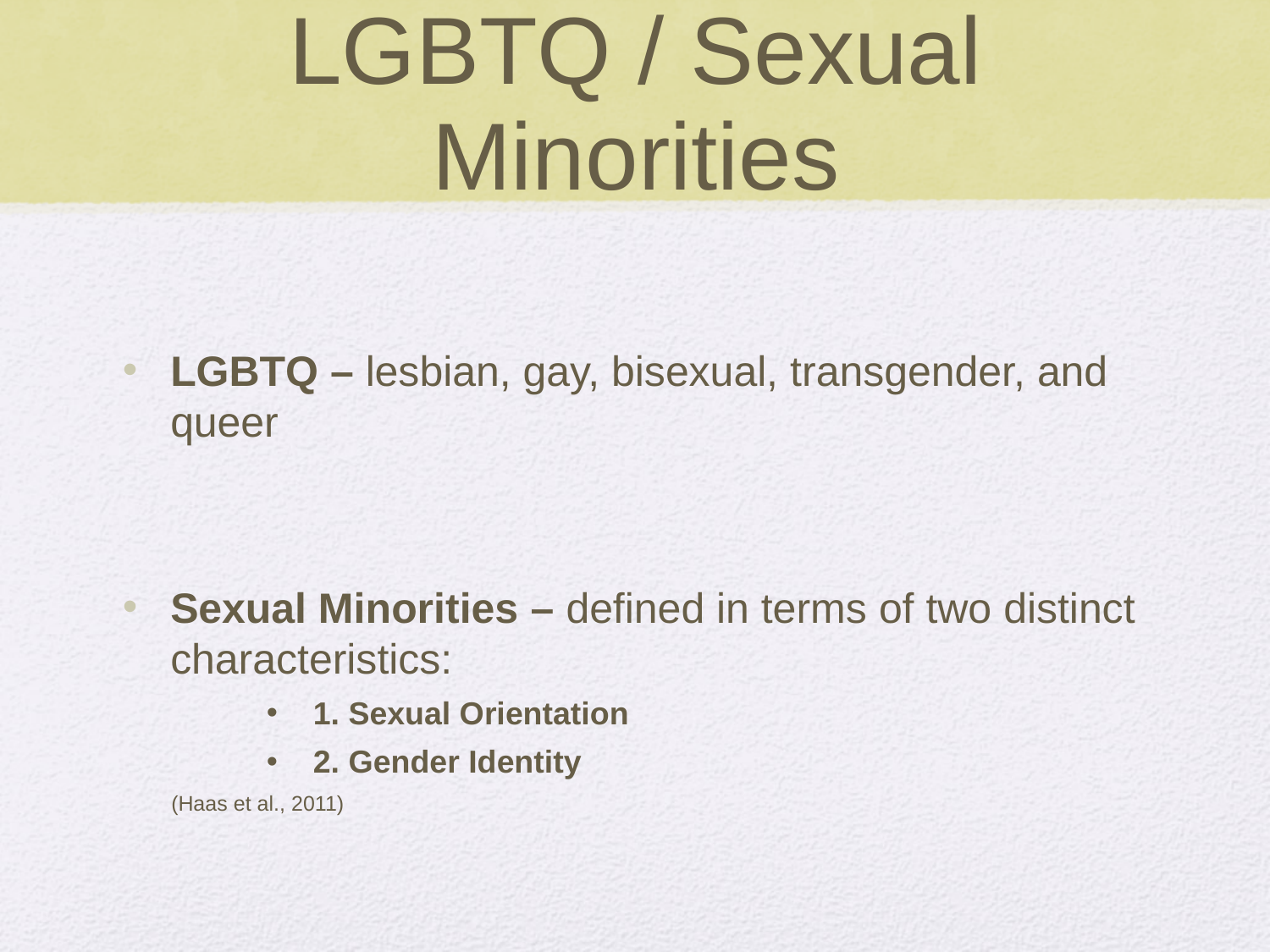

# LGBTQ / Sexual Minorities

LGBTQ – lesbian, gay, bisexual, transgender, and queer

Sexual Minorities – defined in terms of two distinct characteristics:
1. Sexual Orientation
2. Gender Identity
(Haas et al., 2011)